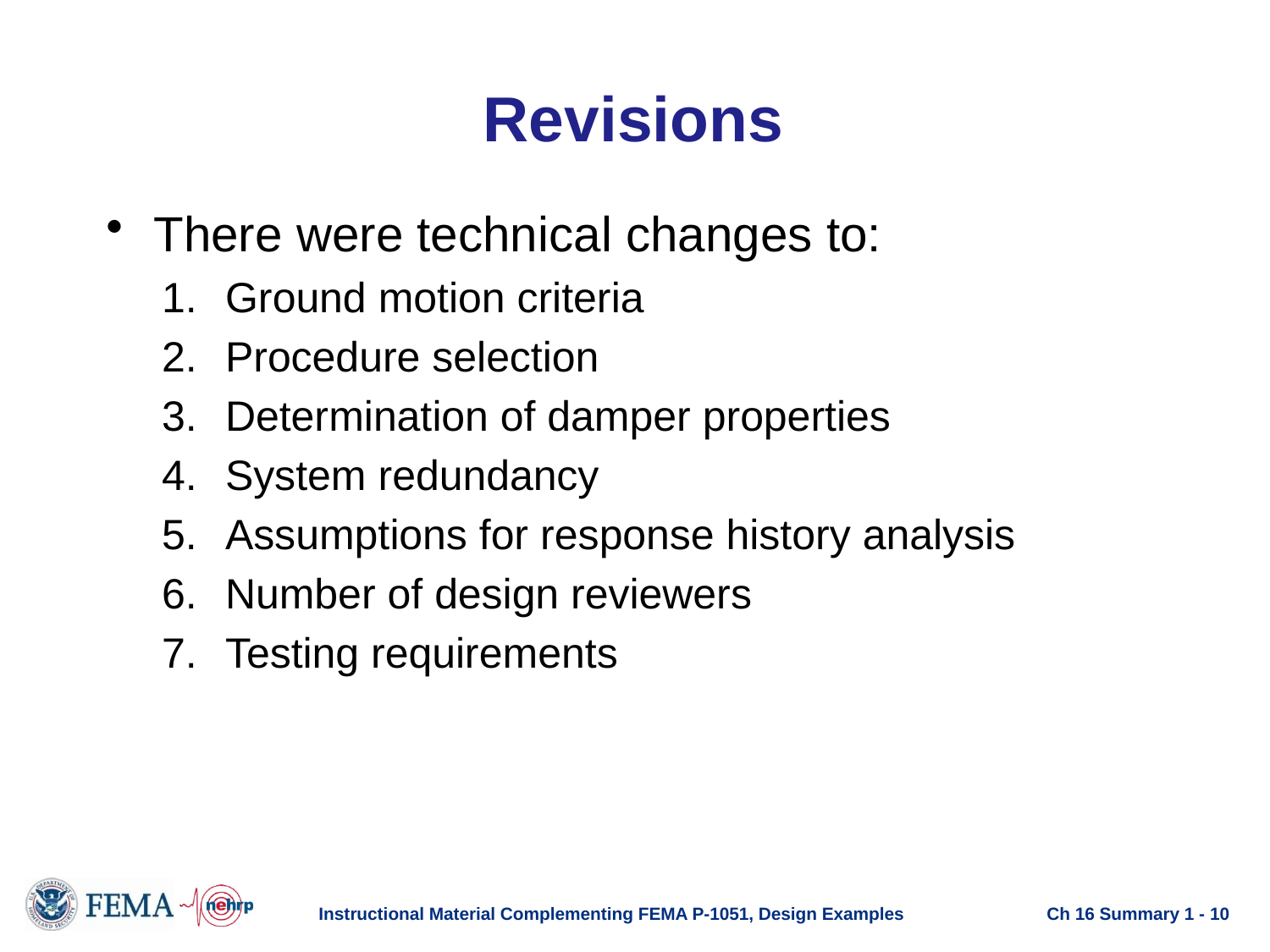

# Revisions
There were technical changes to:
Ground motion criteria
Procedure selection
Determination of damper properties
System redundancy
Assumptions for response history analysis
Number of design reviewers
Testing requirements

Instructional Material Complementing FEMA P-1051, Design Examples
Ch 16 Summary 1 - 10